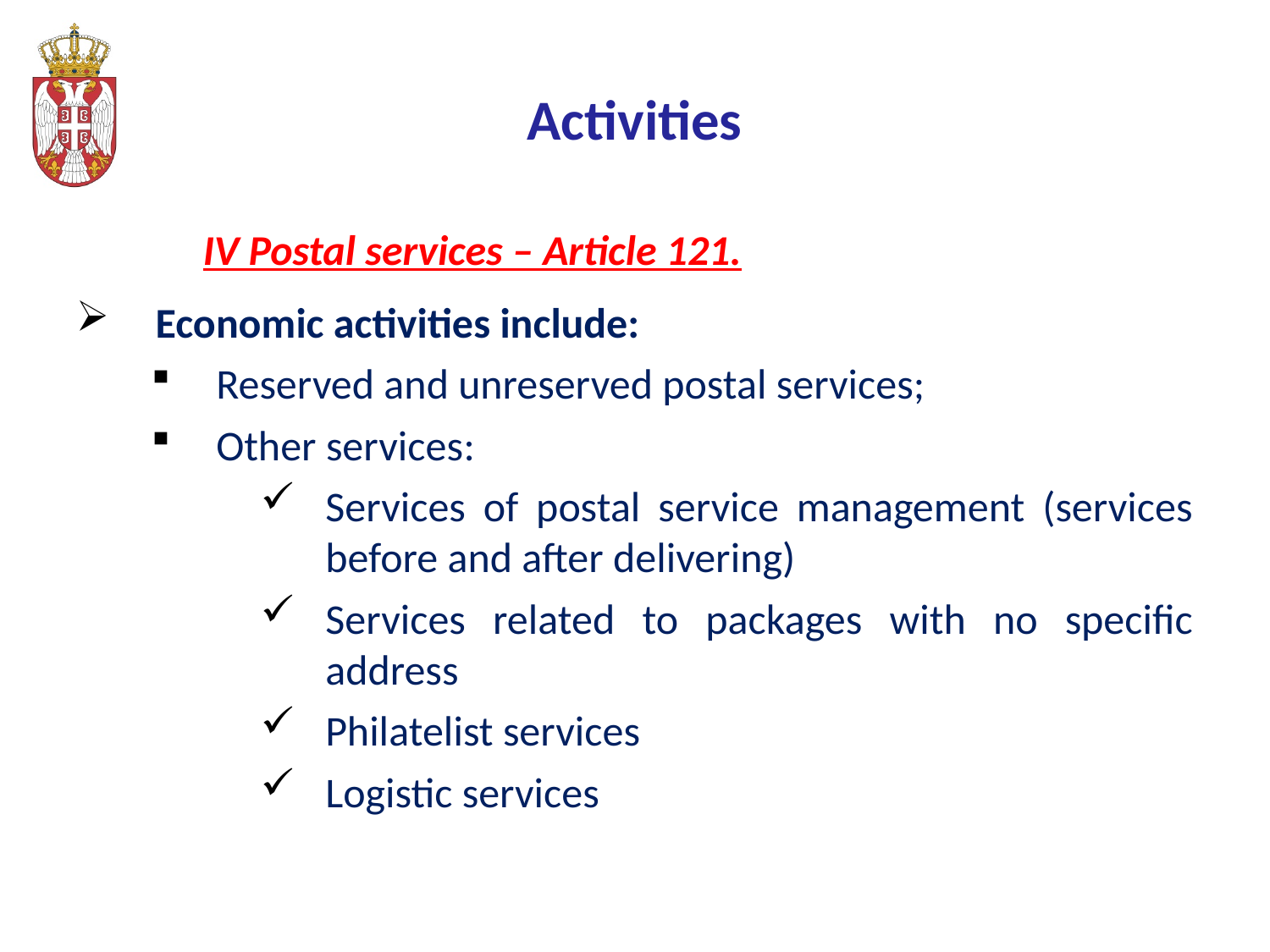

# Activities
	IV Postal services – Article 121.
Economic activities include:
Reserved and unreserved postal services;
Other services:
Services of postal service management (services before and after delivering)
Services related to packages with no specific address
Philatelist services
Logistic services